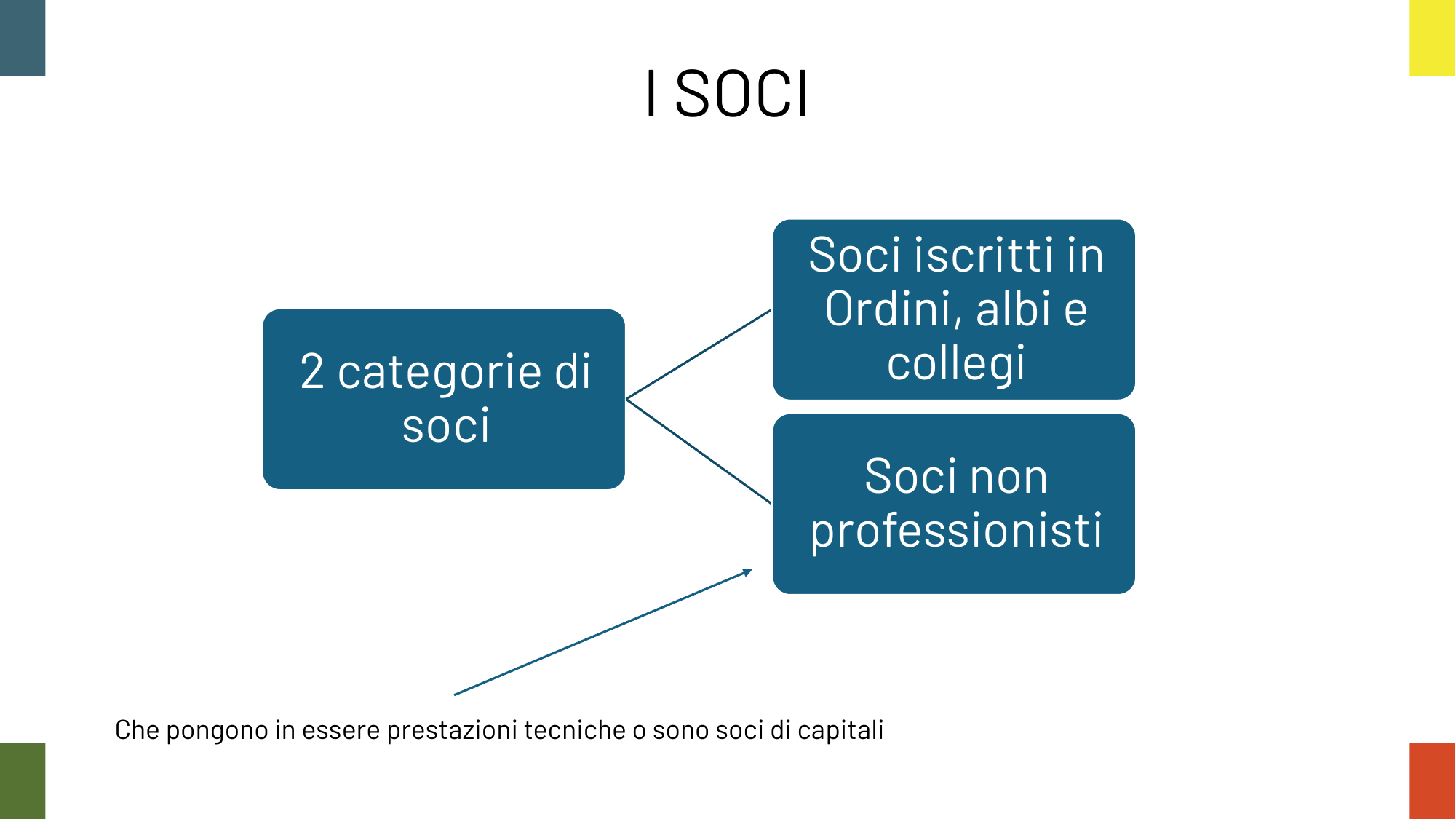

# I SOCI
2 categorie di soci

Soci iscritti in Ordini, albi e collegi

Soci non professionisti
Che pongono in essere prestazioni tecniche o sono soci di capitali